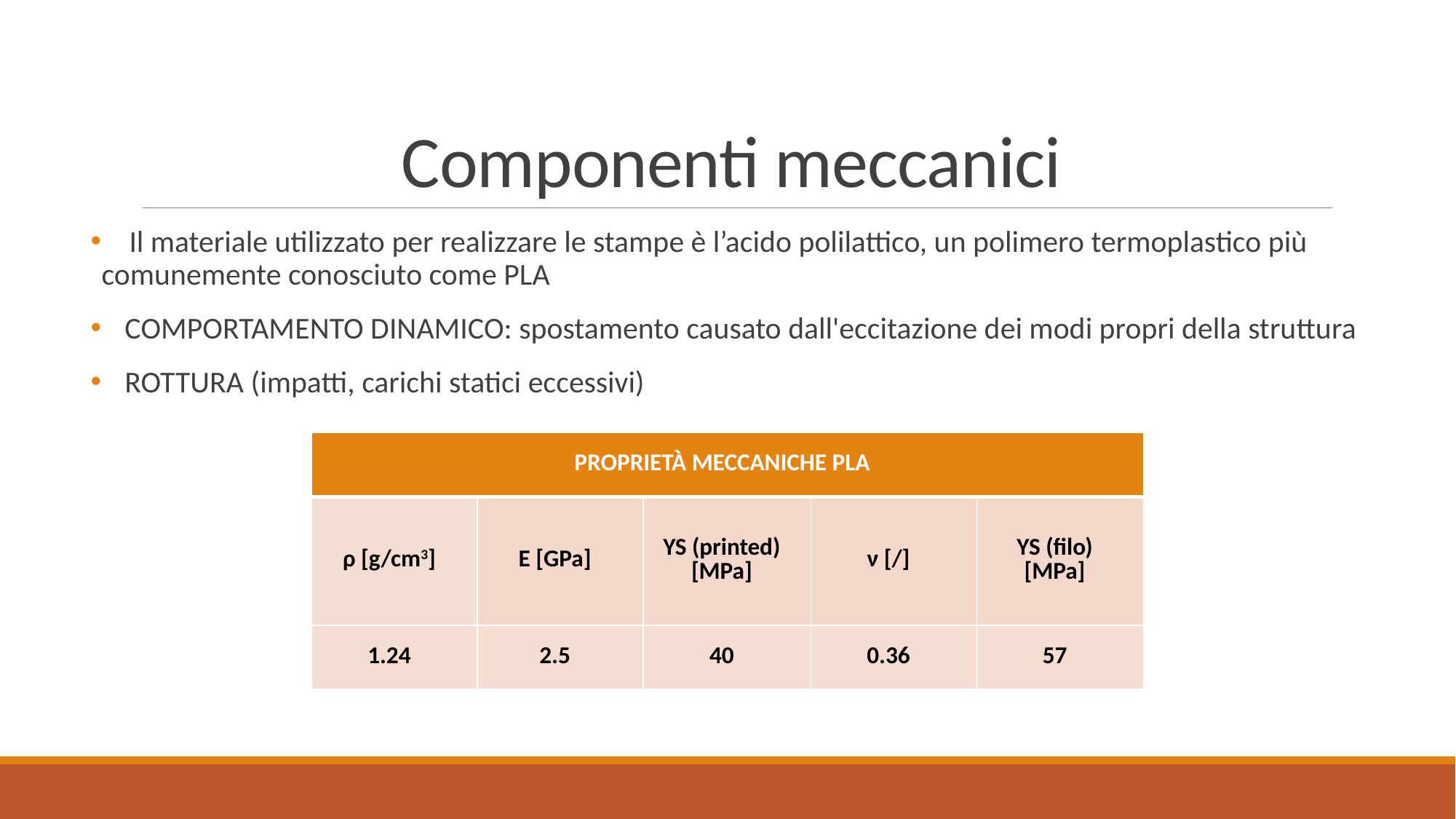

# Componenti meccanici
    Il materiale utilizzato per realizzare le stampe è l’acido polilattico, un polimero termoplastico più comunemente conosciuto come PLA
COMPORTAMENTO DINAMICO: spostamento causato dall'eccitazione dei modi propri della struttura
ROTTURA (impatti, carichi statici eccessivi)

| PROPRIETÀ MECCANICHE PLA |  |  |  |  |
| --- | --- | --- | --- | --- |
| ρ [g/cm3] | E [GPa] | YS (printed) [MPa] | ν [/] | YS (filo) [MPa] |
| 1.24 | 2.5 | 40 | 0.36 | 57 |